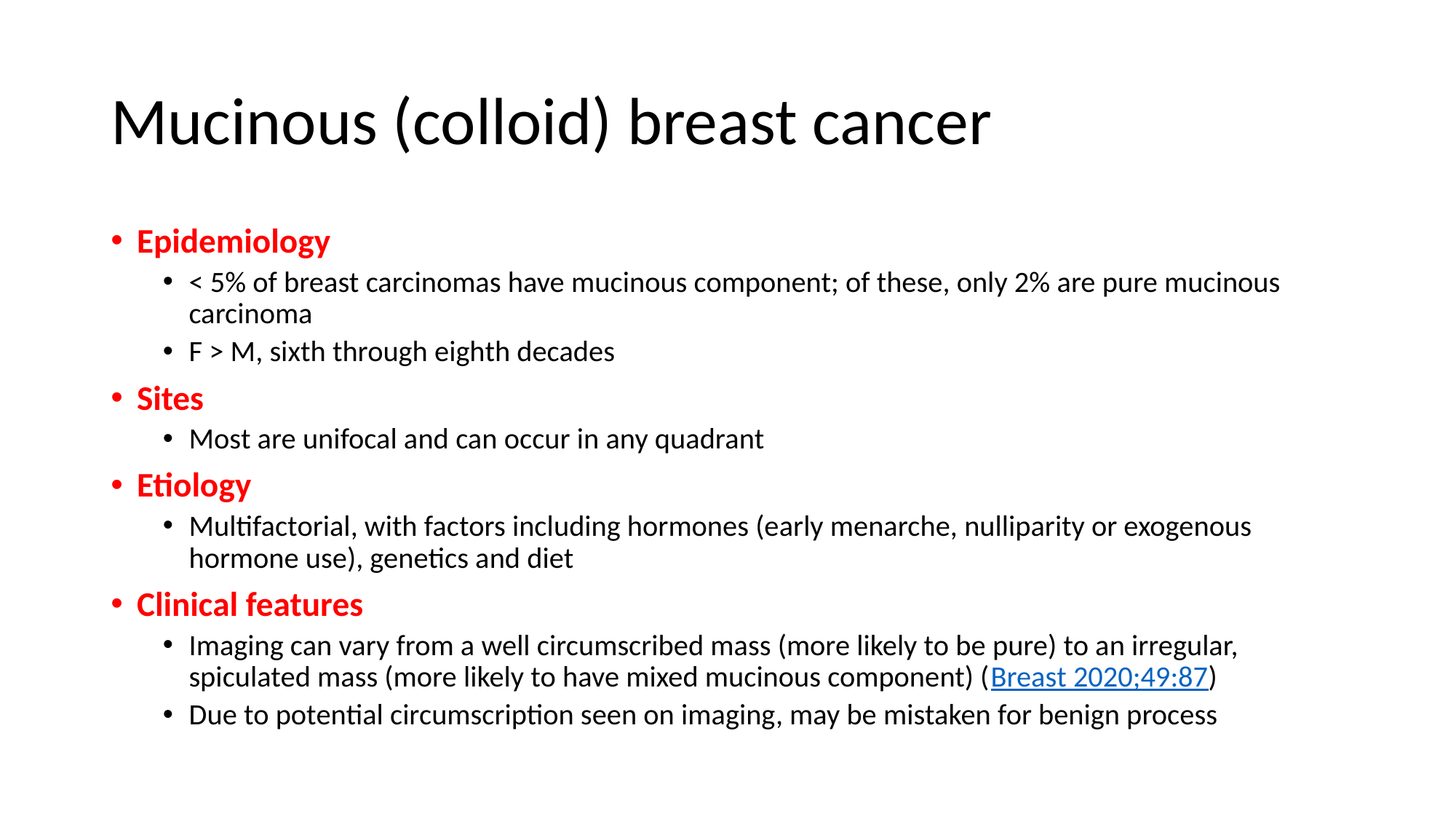

# Mucinous (colloid) breast cancer
Epidemiology
< 5% of breast carcinomas have mucinous component; of these, only 2% are pure mucinous carcinoma
F > M, sixth through eighth decades
Sites
Most are unifocal and can occur in any quadrant
Etiology
Multifactorial, with factors including hormones (early menarche, nulliparity or exogenous hormone use), genetics and diet
Clinical features
Imaging can vary from a well circumscribed mass (more likely to be pure) to an irregular, spiculated mass (more likely to have mixed mucinous component) (Breast 2020;49:87)
Due to potential circumscription seen on imaging, may be mistaken for benign process